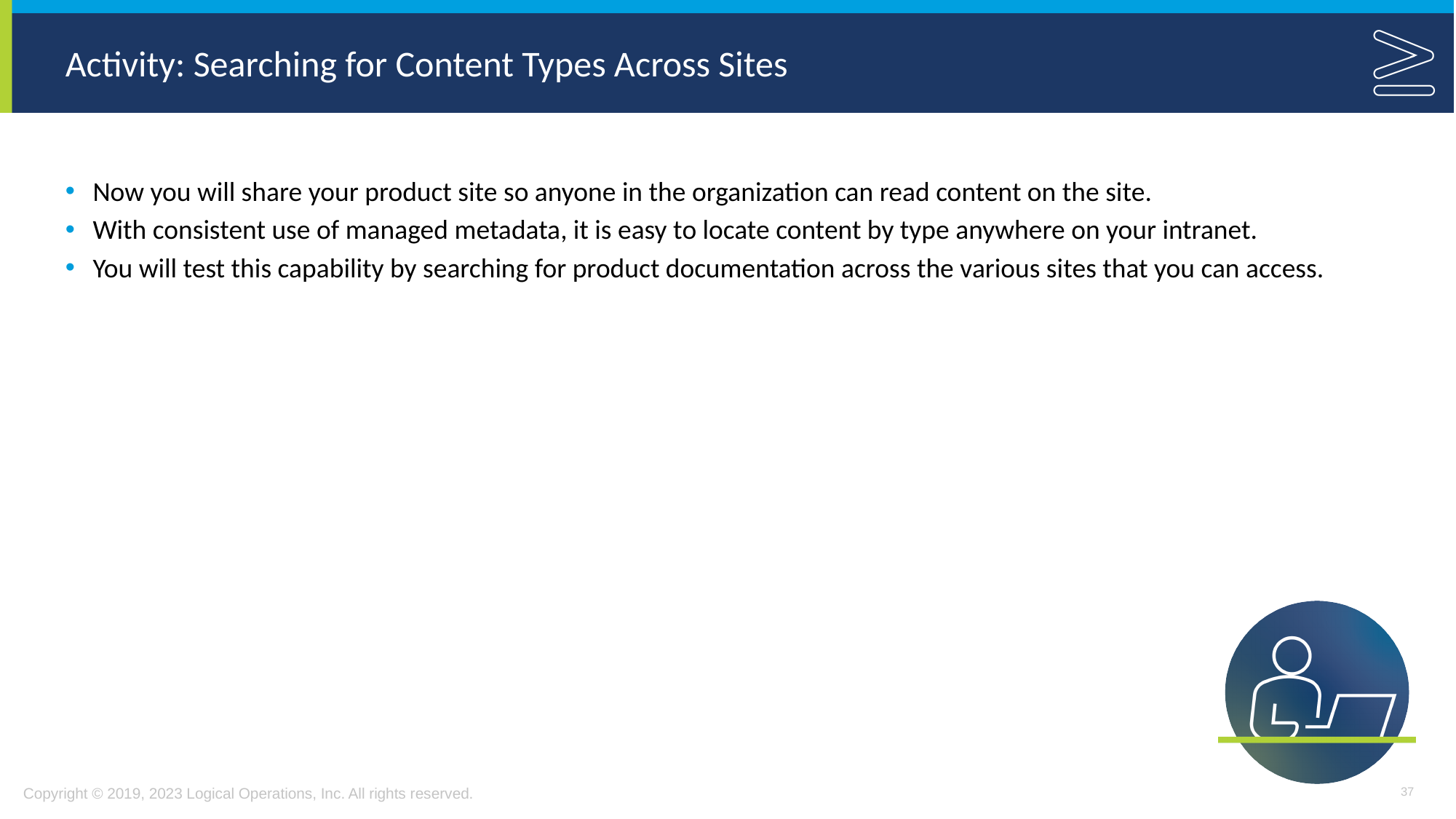

# Activity: Searching for Content Types Across Sites
Now you will share your product site so anyone in the organization can read content on the site.
With consistent use of managed metadata, it is easy to locate content by type anywhere on your intranet.
You will test this capability by searching for product documentation across the various sites that you can access.
37